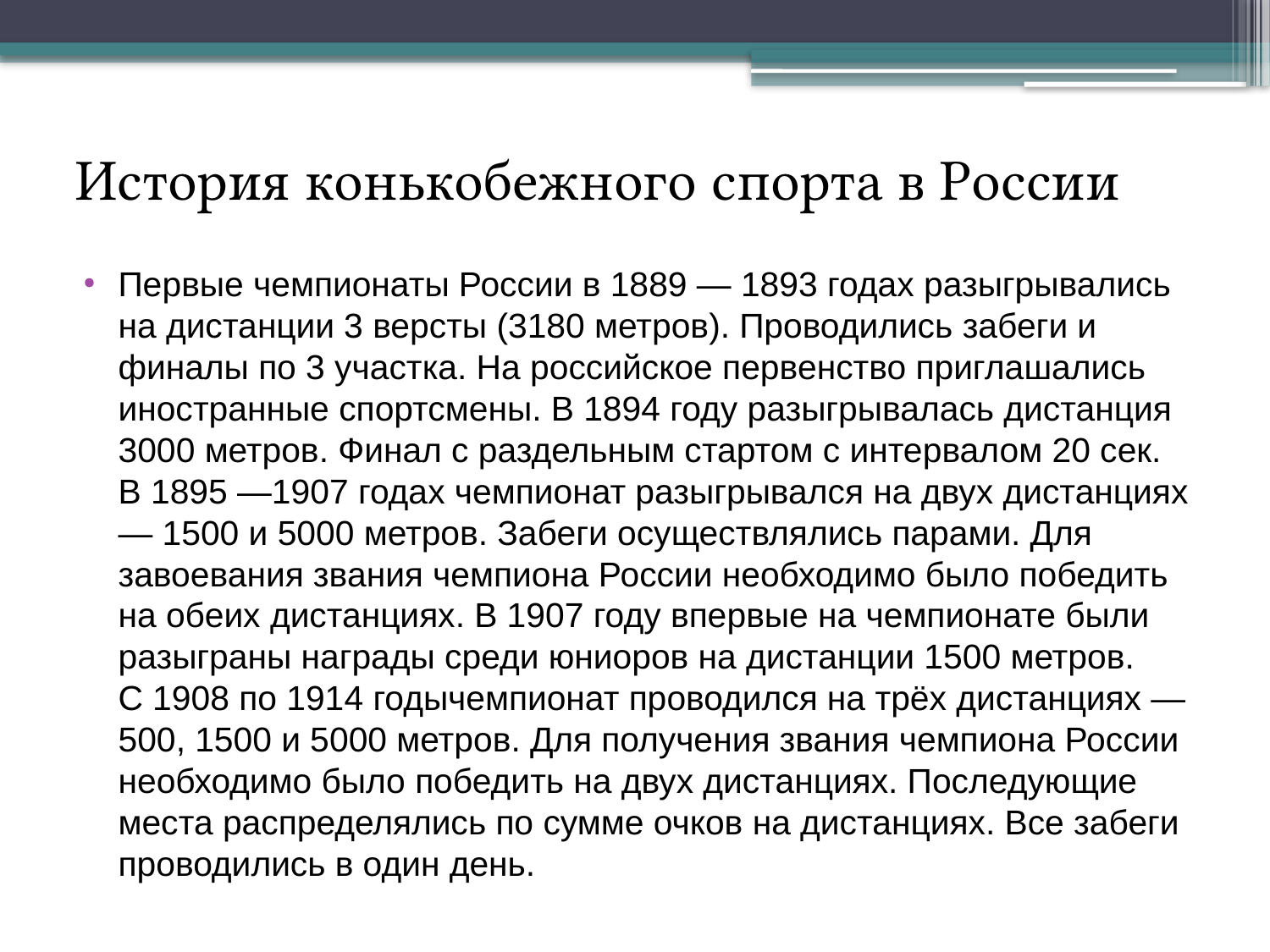

# История конькобежного спорта в России
Первые чемпионаты России в 1889 — 1893 годах разыгрывались на дистанции 3 версты (3180 метров). Проводились забеги и финалы по 3 участка. На российское первенство приглашались иностранные спортсмены. В 1894 году разыгрывалась дистанция 3000 метров. Финал с раздельным стартом с интервалом 20 сек. В 1895 —1907 годах чемпионат разыгрывался на двух дистанциях — 1500 и 5000 метров. Забеги осуществлялись парами. Для завоевания звания чемпиона России необходимо было победить на обеих дистанциях. В 1907 году впервые на чемпионате были разыграны награды среди юниоров на дистанции 1500 метров. С 1908 по 1914 годычемпионат проводился на трёх дистанциях — 500, 1500 и 5000 метров. Для получения звания чемпиона России необходимо было победить на двух дистанциях. Последующие места распределялись по сумме очков на дистанциях. Все забеги проводились в один день.